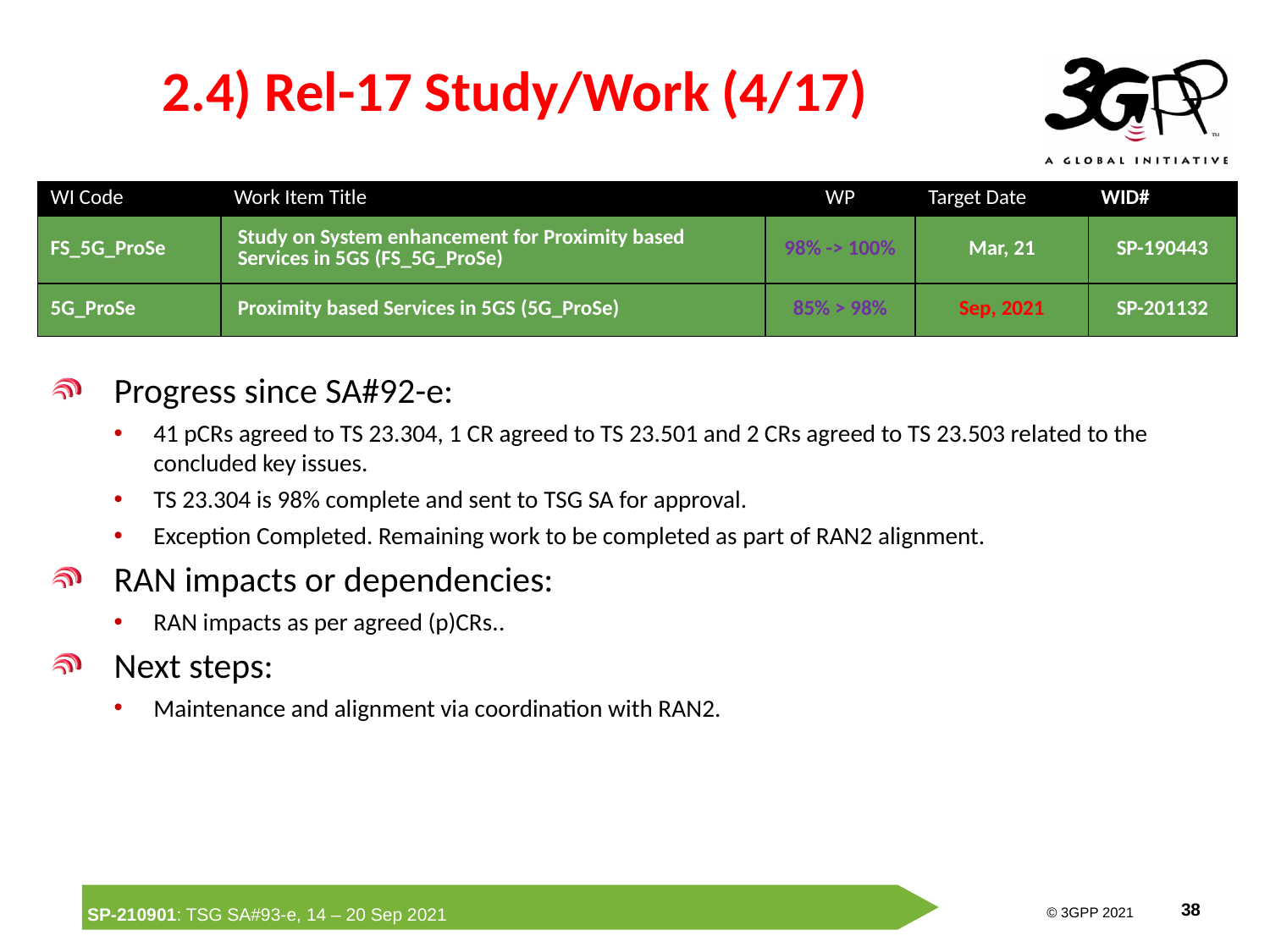

# 2.4) Rel-17 Study/Work (4/17)
| WI Code | Work Item Title | WP | Target Date | WID# |
| --- | --- | --- | --- | --- |
| FS\_5G\_ProSe | Study on System enhancement for Proximity based Services in 5GS (FS\_5G\_ProSe) | 98% -> 100% | Mar, 21 | SP-190443 |
| 5G\_ProSe | Proximity based Services in 5GS (5G\_ProSe) | 85% > 98% | Sep, 2021 | SP-201132 |
Progress since SA#92-e:
41 pCRs agreed to TS 23.304, 1 CR agreed to TS 23.501 and 2 CRs agreed to TS 23.503 related to the concluded key issues.
TS 23.304 is 98% complete and sent to TSG SA for approval.
Exception Completed. Remaining work to be completed as part of RAN2 alignment.
RAN impacts or dependencies:
RAN impacts as per agreed (p)CRs..
Next steps:
Maintenance and alignment via coordination with RAN2.